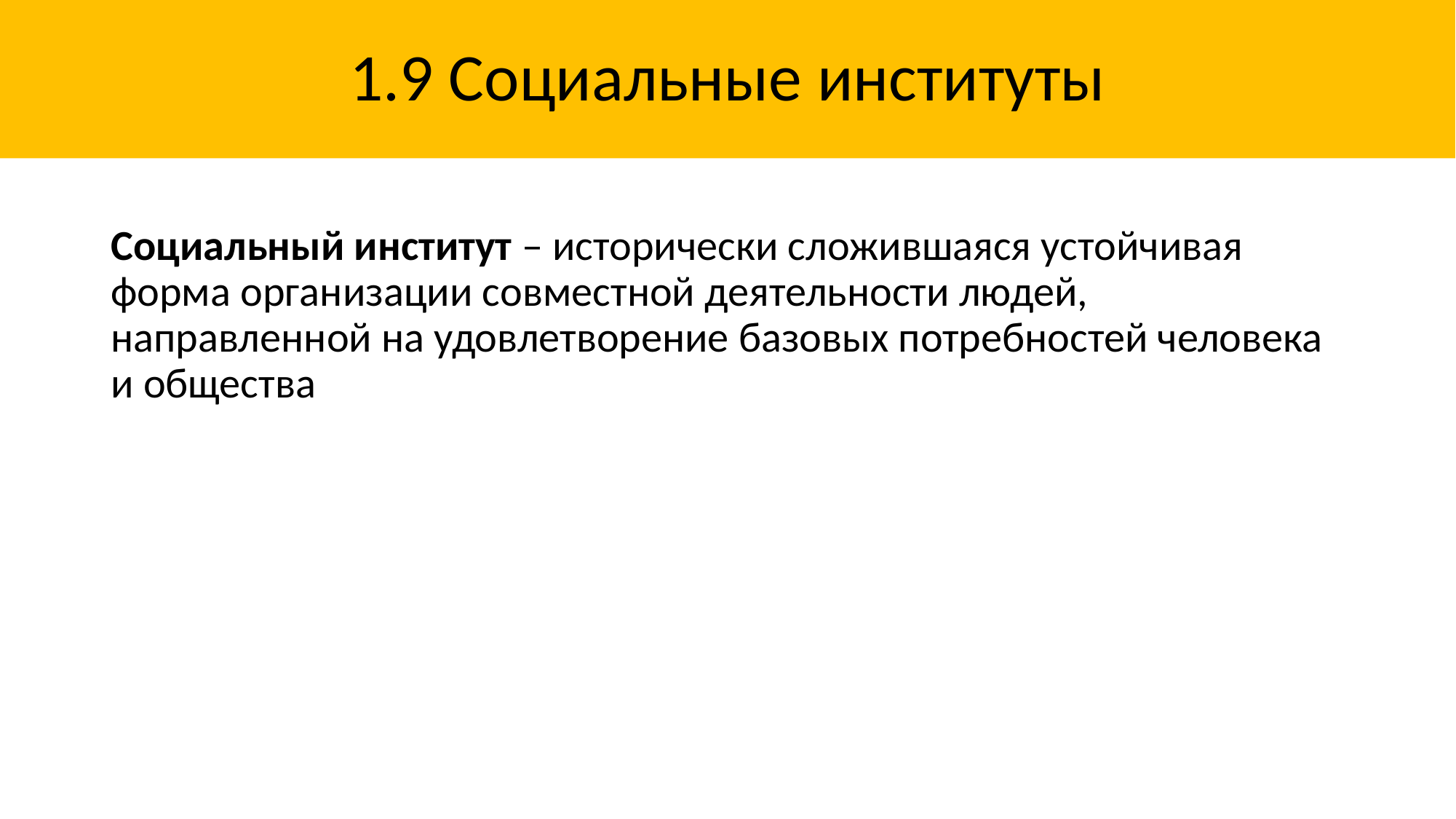

# 1.9 Социальные институты
Социальный институт – исторически сложившаяся устойчивая форма организации совместной деятельности людей, направленной на удовлетворение базовых потребностей человека и общества